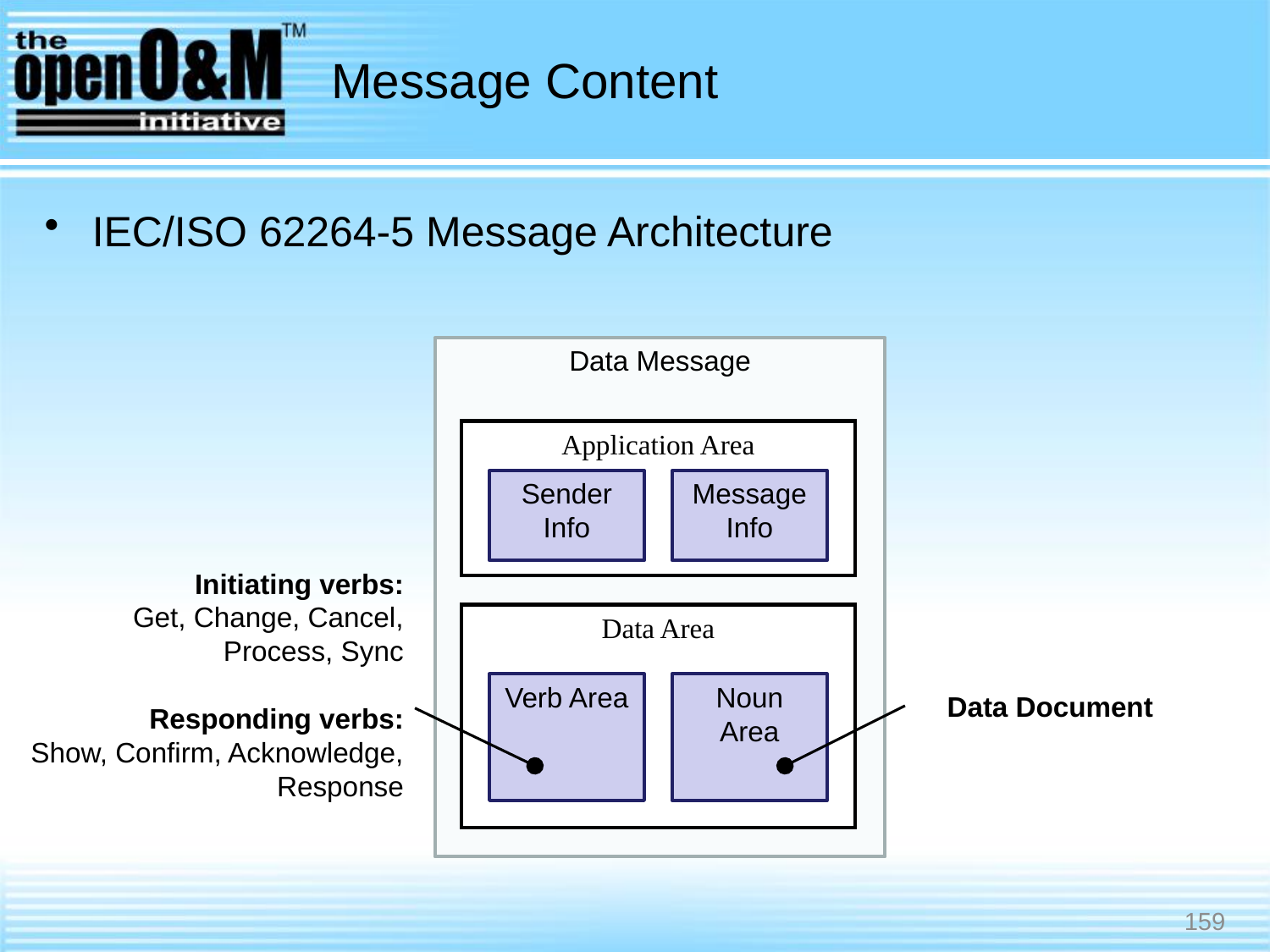

# Message Content
IEC/ISO 62264-5 Message Architecture
Data Message
Application Area
Sender Info
Message Info
Initiating verbs:
Get, Change, Cancel, Process, Sync

Responding verbs:
Show, Confirm, Acknowledge, Response
Data Area
Verb Area
Noun Area
Data Document
159